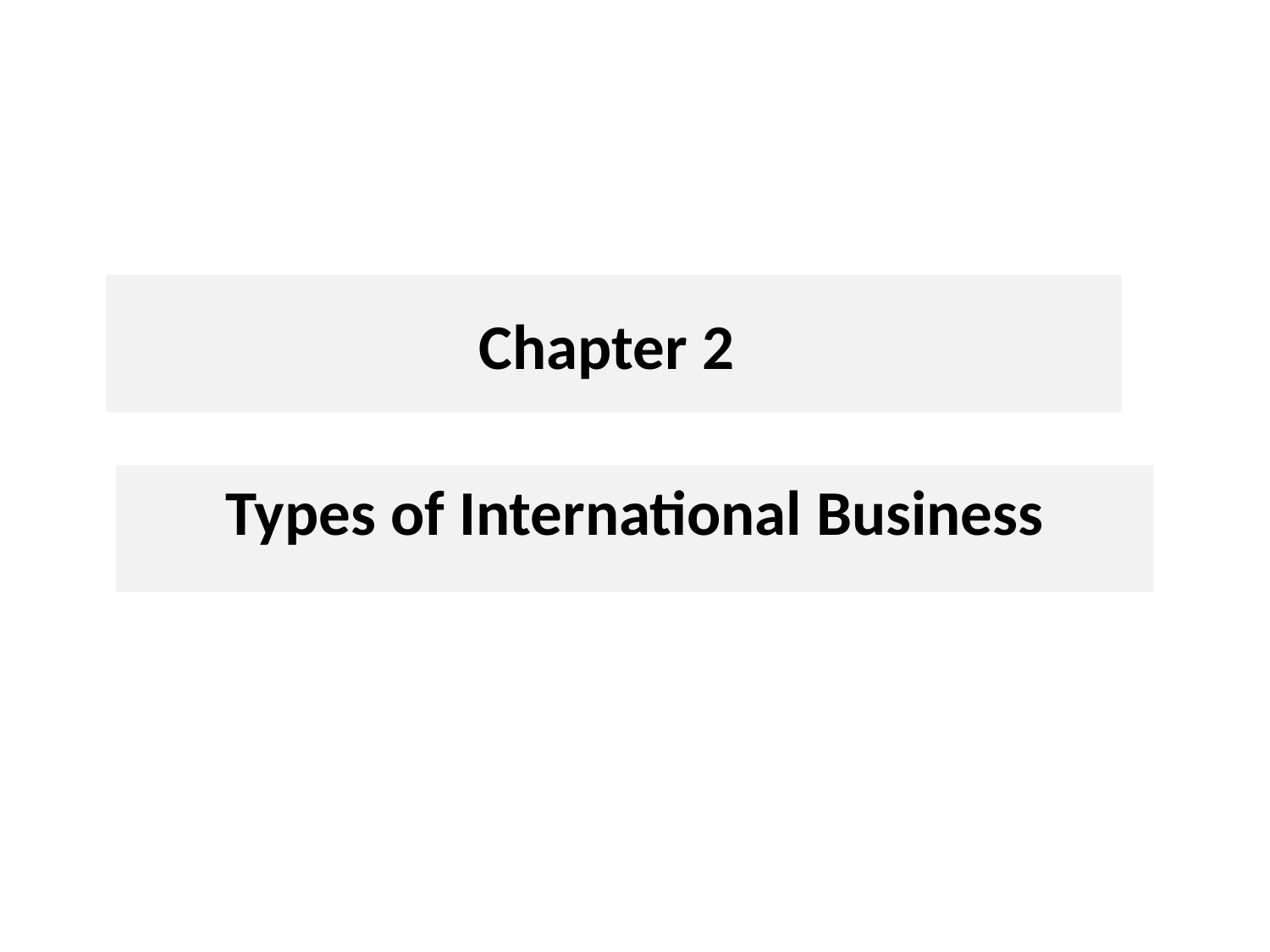

# Chapter 2
Types of International Business